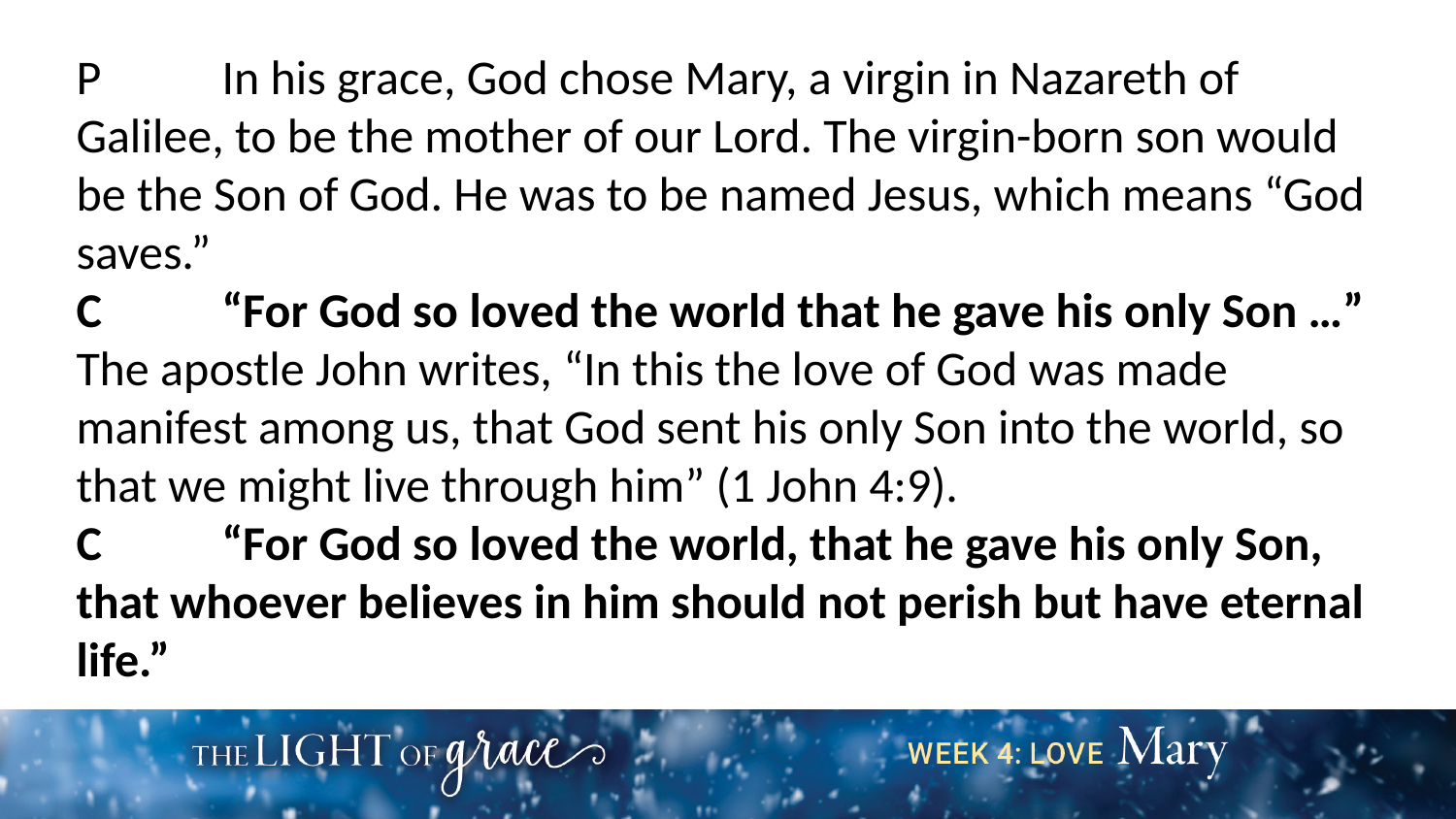

P	In his grace, God chose Mary, a virgin in Nazareth of Galilee, to be the mother of our Lord. The virgin-born son would be the Son of God. He was to be named Jesus, which means “God saves.”
C	“For God so loved the world that he gave his only Son …”
The apostle John writes, “In this the love of God was made manifest among us, that God sent his only Son into the world, so that we might live through him” (1 John 4:9).
C	“For God so loved the world, that he gave his only Son, that whoever believes in him should not perish but have eternal life.”